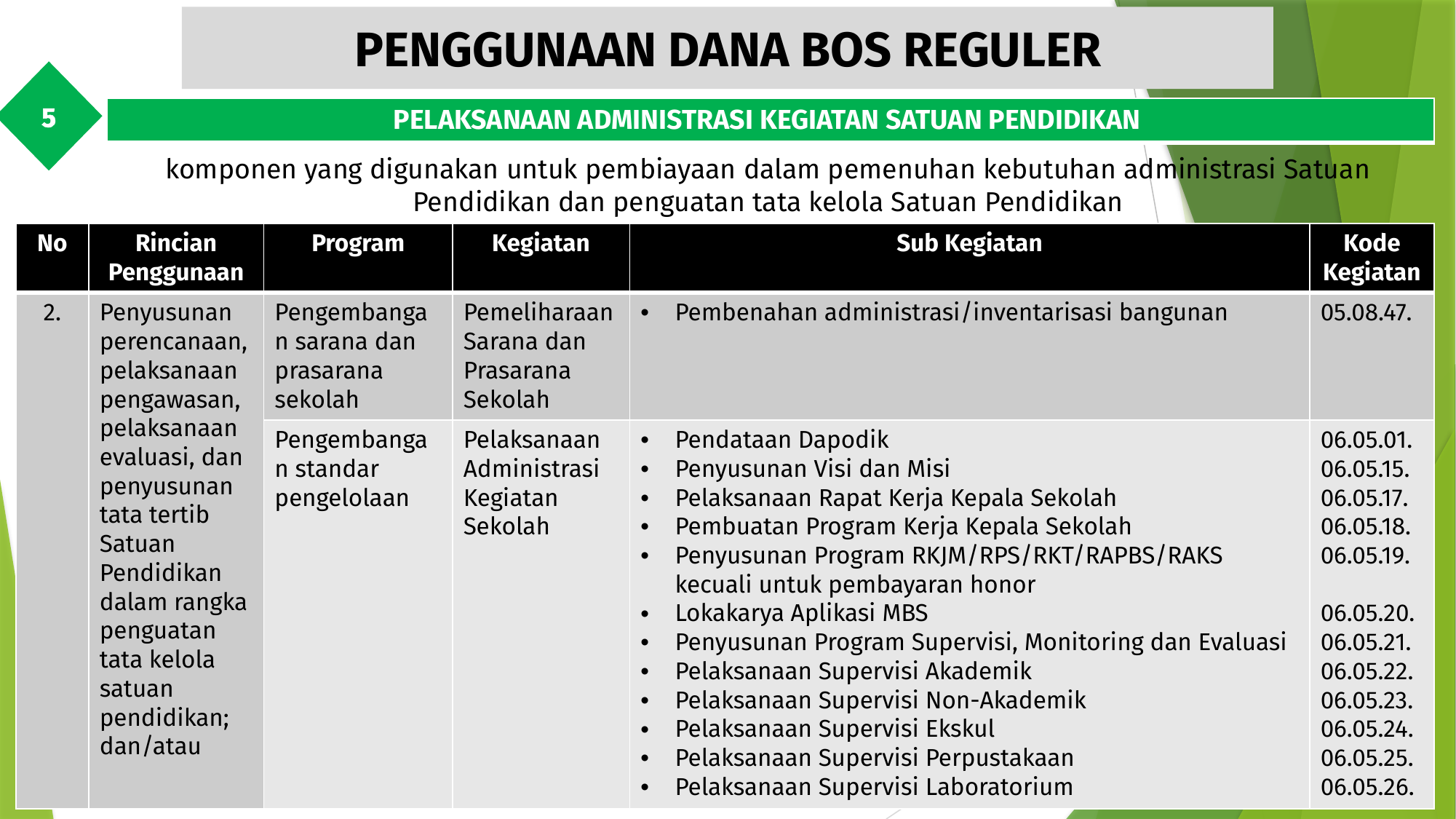

PENGGUNAAN DANA BOS REGULER
5
| PELAKSANAAN ADMINISTRASI KEGIATAN SATUAN PENDIDIKAN |
| --- |
komponen yang digunakan untuk pembiayaan dalam pemenuhan kebutuhan administrasi Satuan Pendidikan dan penguatan tata kelola Satuan Pendidikan
| No | Rincian Penggunaan | Program | Kegiatan | Sub Kegiatan | Kode Kegiatan |
| --- | --- | --- | --- | --- | --- |
| 2. | Penyusunan perencanaan, pelaksanaan pengawasan, pelaksanaan evaluasi, dan penyusunan tata tertib Satuan Pendidikan dalam rangka penguatan tata kelola satuan pendidikan; dan/atau | Pengembangan sarana dan prasarana sekolah | Pemeliharaan Sarana dan Prasarana Sekolah | Pembenahan administrasi/inventarisasi bangunan | 05.08.47. |
|  |  | Pengembangan standar pengelolaan | Pelaksanaan Administrasi Kegiatan Sekolah | Pendataan Dapodik Penyusunan Visi dan Misi Pelaksanaan Rapat Kerja Kepala Sekolah Pembuatan Program Kerja Kepala Sekolah Penyusunan Program RKJM/RPS/RKT/RAPBS/RAKS kecuali untuk pembayaran honor Lokakarya Aplikasi MBS Penyusunan Program Supervisi, Monitoring dan Evaluasi Pelaksanaan Supervisi Akademik Pelaksanaan Supervisi Non-Akademik Pelaksanaan Supervisi Ekskul Pelaksanaan Supervisi Perpustakaan Pelaksanaan Supervisi Laboratorium | 06.05.01. 06.05.15. 06.05.17. 06.05.18. 06.05.19. 06.05.20. 06.05.21. 06.05.22. 06.05.23. 06.05.24. 06.05.25. 06.05.26. |